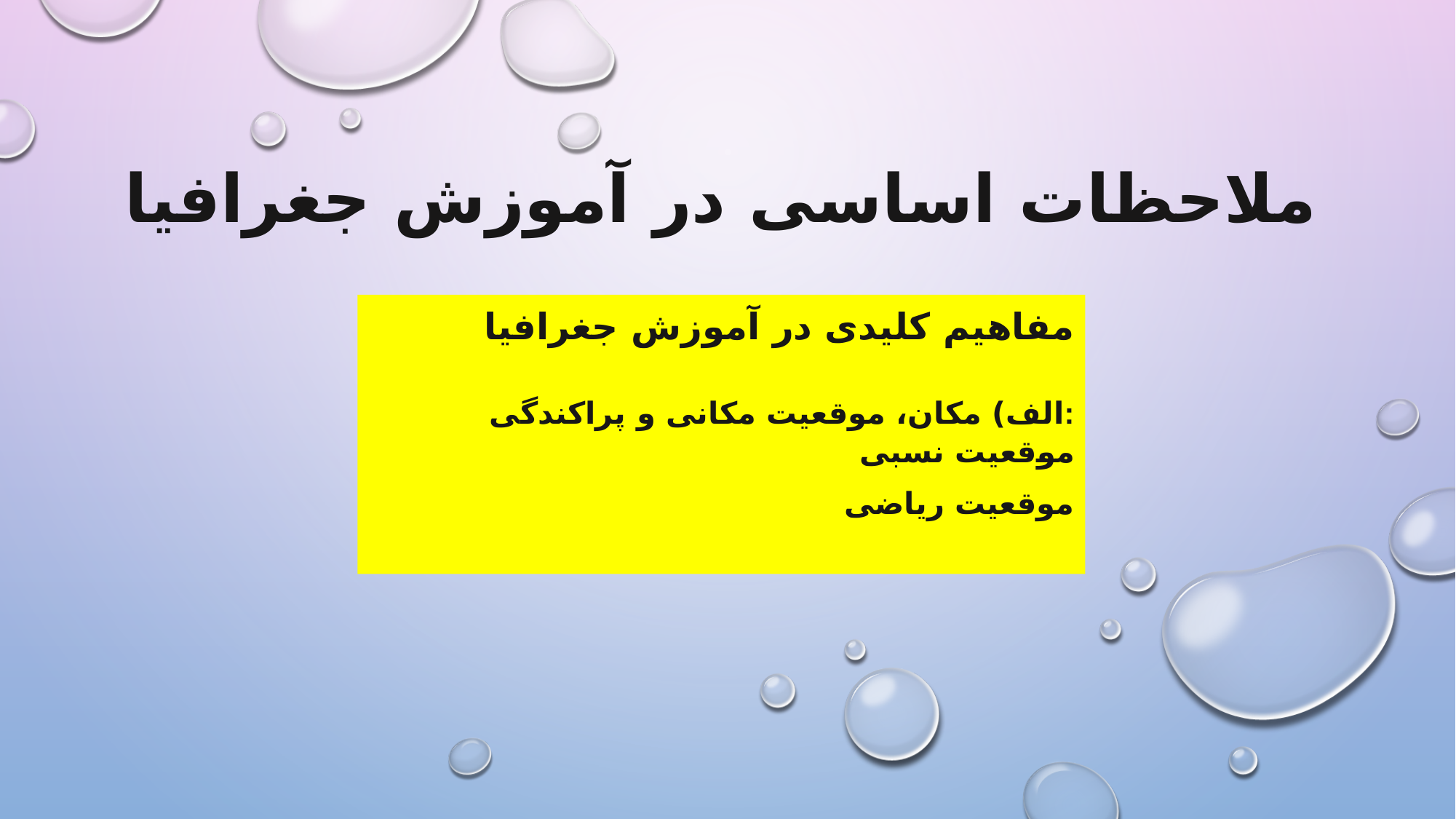

ملاحظات اساسی در آموزش جغرافيا
مفاهيم کليدی در آموزش جغرافيا

الف) مکان، موقعيت مکانی و پراکندگی:
موقعيت نسبی
موقعيت رياضی